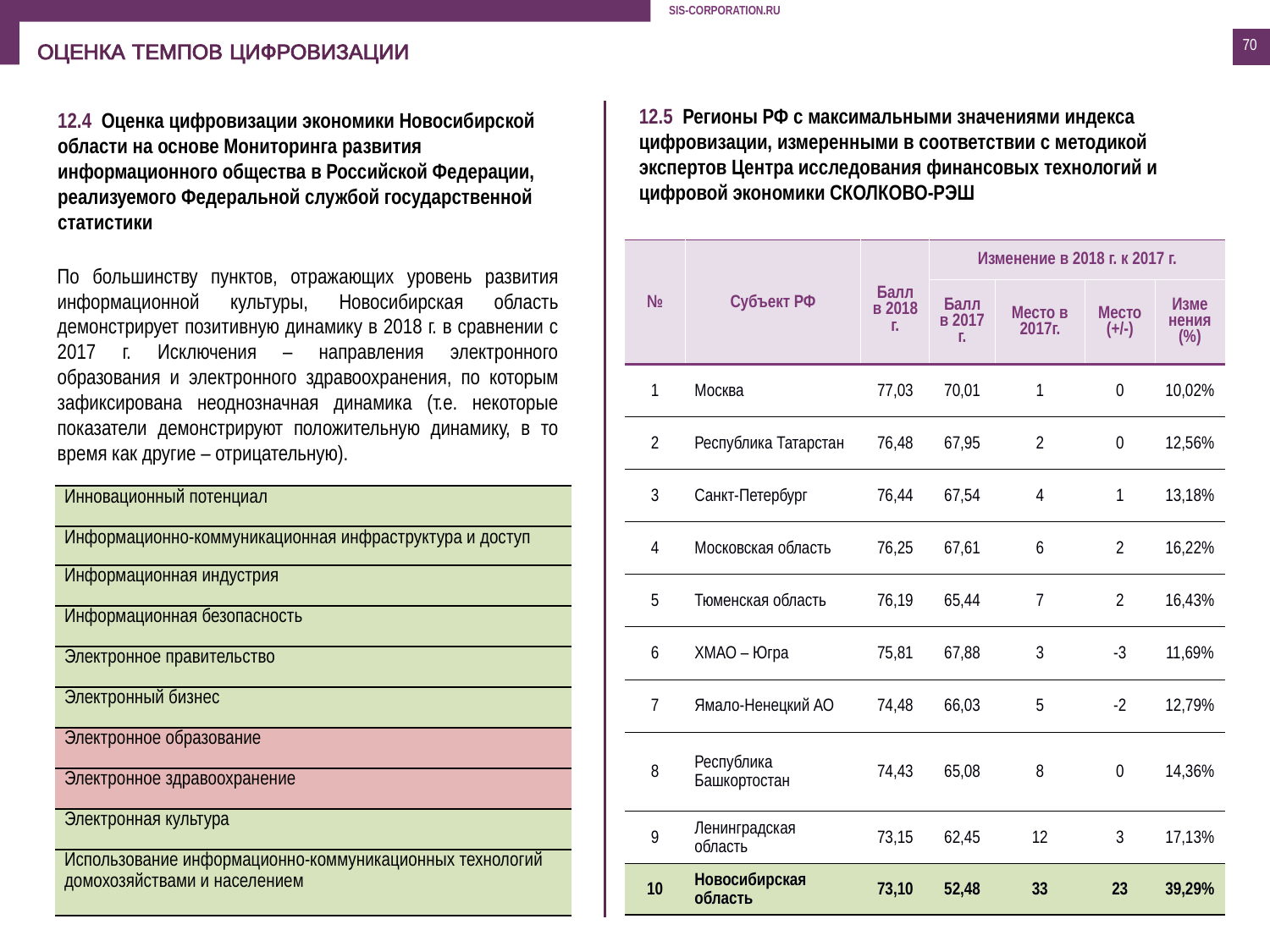

70
оценка темпов цифровизации
12.5  Регионы РФ с максимальными значениями индекса цифровизации, измеренными в соответствии с методикой экспертов Центра исследования финансовых технологий и цифровой экономики СКОЛКОВО-РЭШ
12.4  Оценка цифровизации экономики Новосибирской области на основе Мониторинга развития информационного общества в Российской Федерации, реализуемого Федеральной службой государственной статистики
| № | Субъект РФ | Балл в 2018 г. | Изменение в 2018 г. к 2017 г. |  |  |  |
| --- | --- | --- | --- | --- | --- | --- |
|  |  |  | Балл в 2017 г. | Место в 2017г. | Место (+/-) | Изме нения (%) |
| 1 | Москва | 77,03 | 70,01 | 1 | 0 | 10,02% |
| 2 | Республика Татарстан | 76,48 | 67,95 | 2 | 0 | 12,56% |
| 3 | Санкт-Петербург | 76,44 | 67,54 | 4 | 1 | 13,18% |
| 4 | Московская область | 76,25 | 67,61 | 6 | 2 | 16,22% |
| 5 | Тюменская область | 76,19 | 65,44 | 7 | 2 | 16,43% |
| 6 | ХМАО – Югра | 75,81 | 67,88 | 3 | -3 | 11,69% |
| 7 | Ямало-Ненецкий АО | 74,48 | 66,03 | 5 | -2 | 12,79% |
| 8 | Республика Башкортостан | 74,43 | 65,08 | 8 | 0 | 14,36% |
| 9 | Ленинградская область | 73,15 | 62,45 | 12 | 3 | 17,13% |
| 10 | Новосибирская область | 73,10 | 52,48 | 33 | 23 | 39,29% |
По большинству пунктов, отражающих уровень развития информационной культуры, Новосибирская область демонстрирует позитивную динамику в 2018 г. в сравнении с 2017 г. Исключения – направления электронного образования и электронного здравоохранения, по которым зафиксирована неоднозначная динамика (т.е. некоторые показатели демонстрируют положительную динамику, в то время как другие – отрицательную).
| Инновационный потенциал |
| --- |
| Информационно-коммуникационная инфраструктура и доступ |
| Информационная индустрия |
| Информационная безопасность |
| Электронное правительство |
| Электронный бизнес |
| Электронное образование |
| Электронное здравоохранение |
| Электронная культура |
| Использование информационно-коммуникационных технологий домохозяйствами и населением |